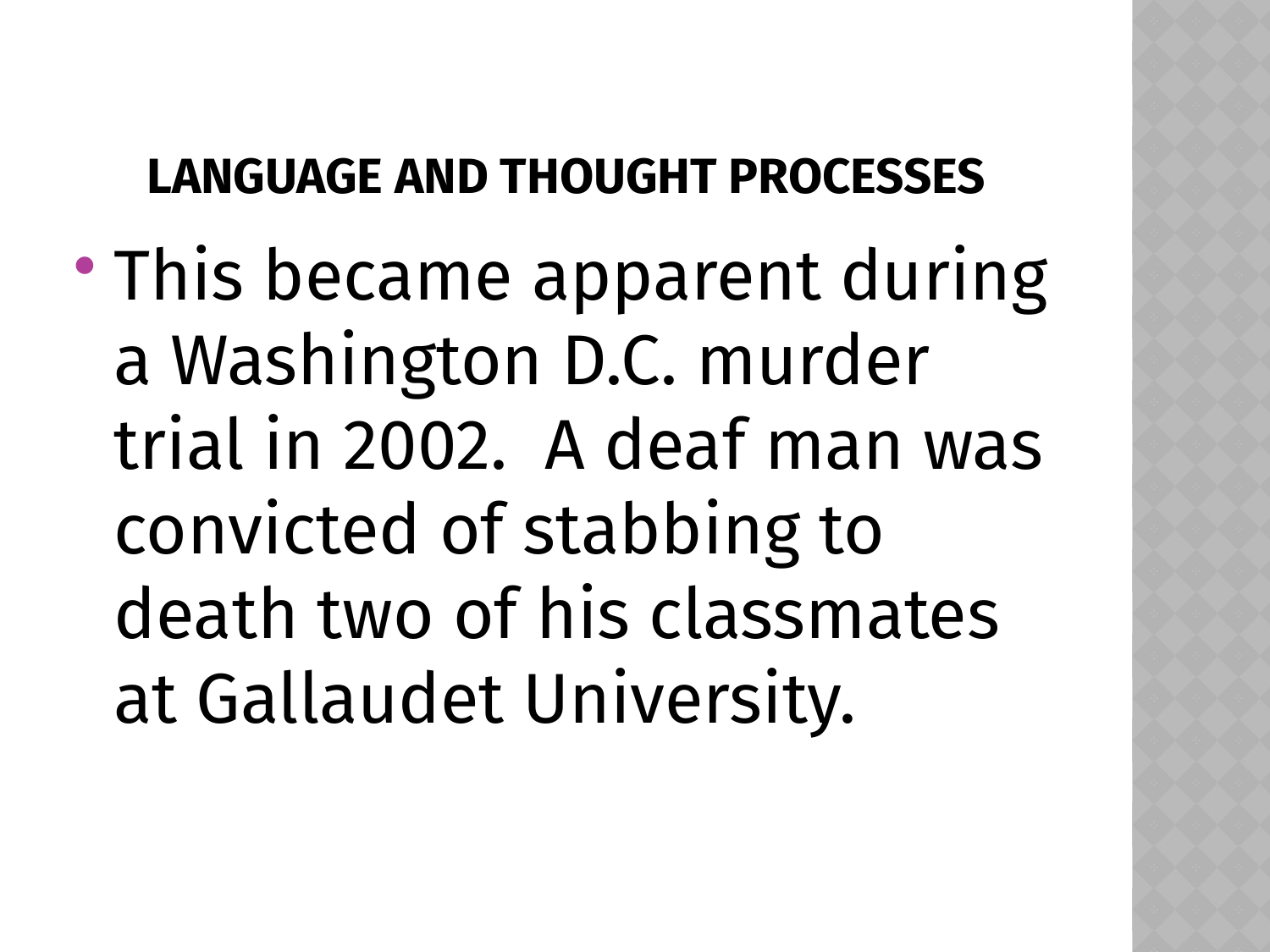

# Language and thought processes
This became apparent during a Washington D.C. murder trial in 2002.  A deaf man was convicted of stabbing to death two of his classmates at Gallaudet University.